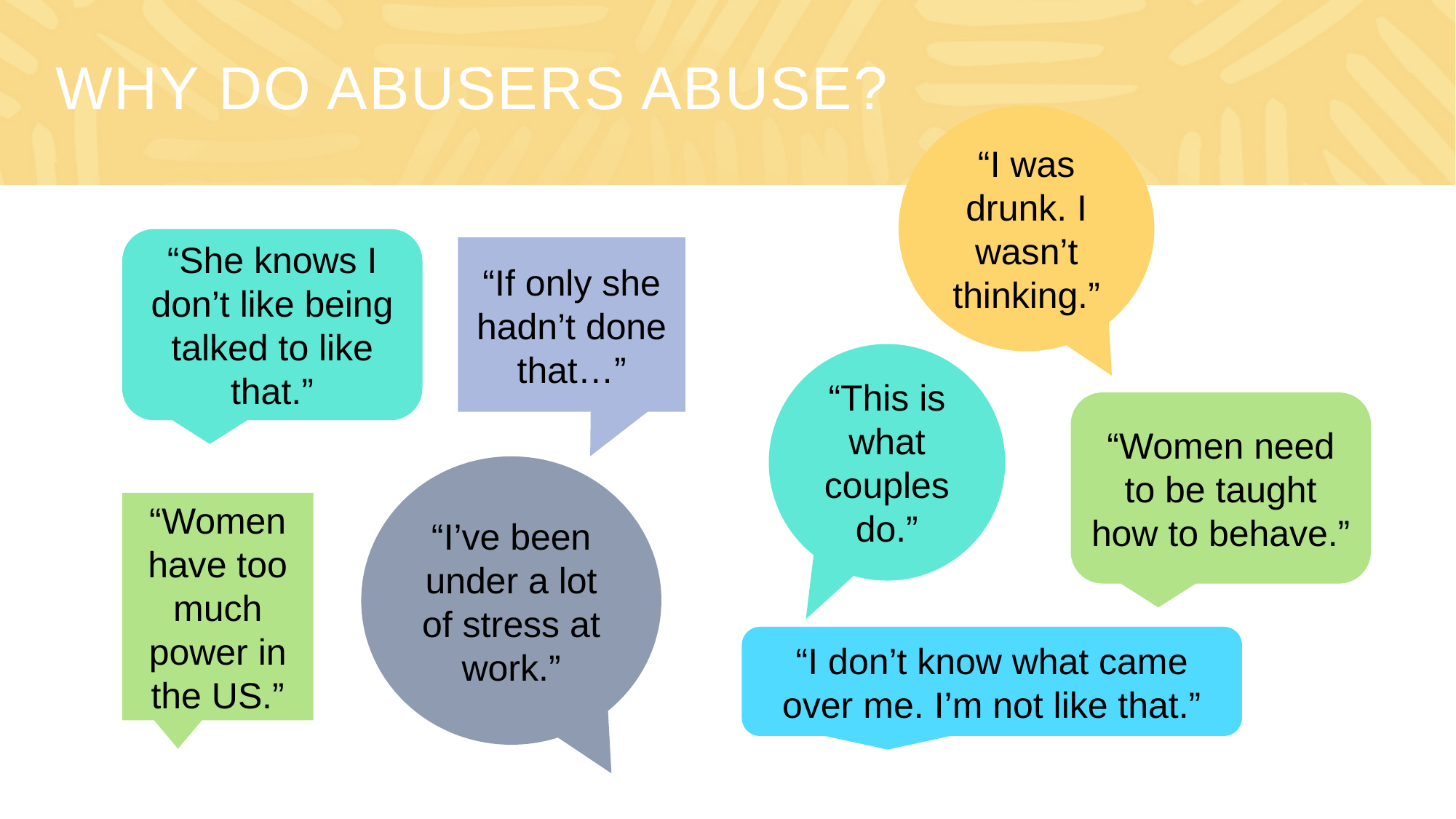

# Why do abusers abuse?
“I was drunk. I wasn’t thinking.”
“She knows I don’t like being talked to like that.”
“If only she hadn’t done that…”

“This is what couples do.”
“Women need to be taught how to behave.”
“I’ve been under a lot of stress at work.”
“Women have too much power in the US.”
“I don’t know what came over me. I’m not like that.”